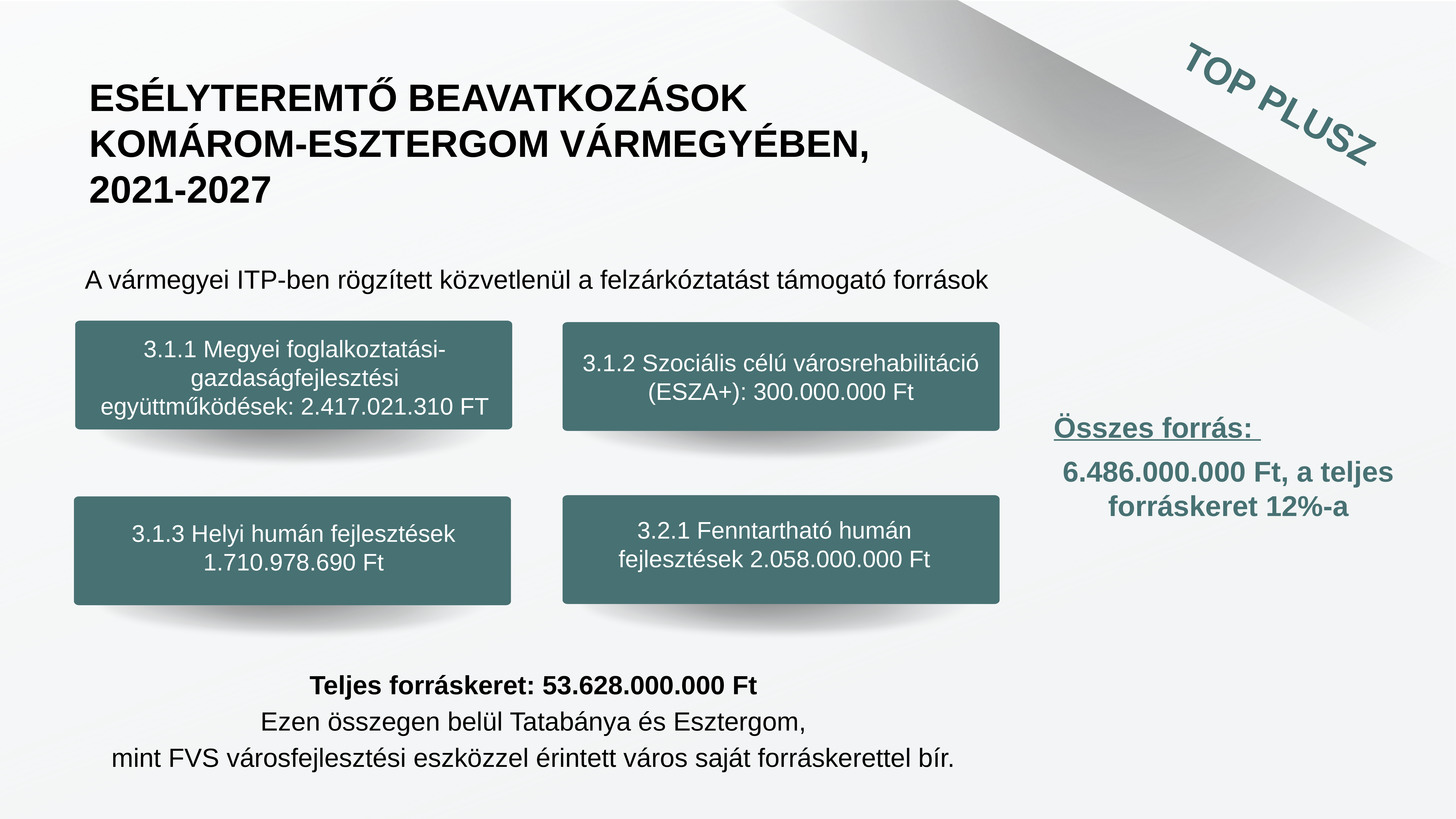

Esélyteremtő beavatkozások Komárom-Esztergom vármegyében, 2021-2027
TOP PLUSZ

A vármegyei ITP-ben rögzített közvetlenül a felzárkóztatást támogató források

3.1.1 Megyei foglalkoztatási-gazdaságfejlesztési együttműködések: 2.417.021.310 FT
3.1.2 Szociális célú városrehabilitáció (ESZA+): 300.000.000 Ft
Összes forrás:
6.486.000.000 Ft, a teljes forráskeret 12%-a

3.2.1 Fenntartható humán fejlesztések 2.058.000.000 Ft
3.1.3 Helyi humán fejlesztések 1.710.978.690 Ft

Teljes forráskeret: 53.628.000.000 Ft
Ezen összegen belül Tatabánya és Esztergom,
mint FVS városfejlesztési eszközzel érintett város saját forráskerettel bír.